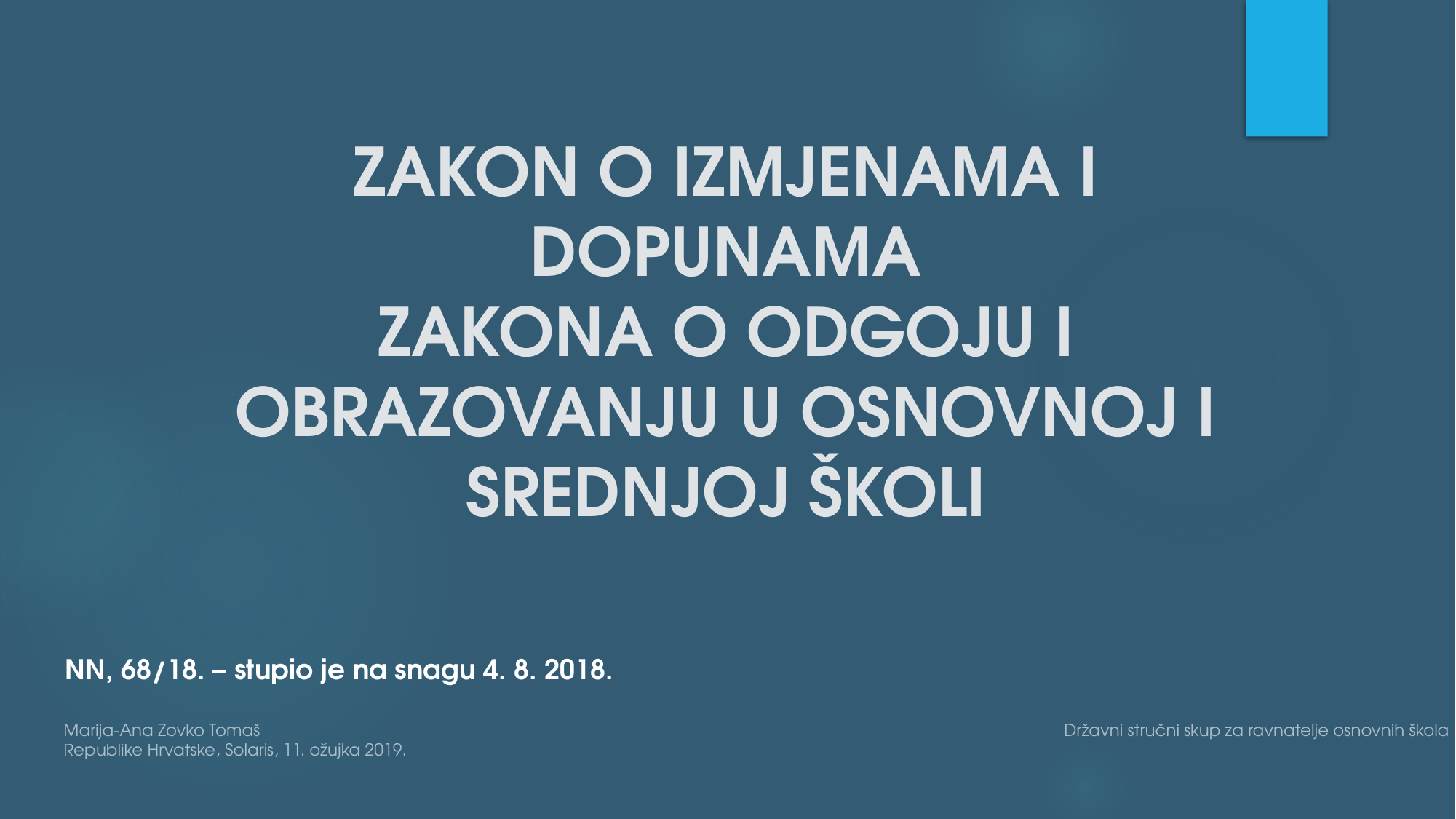

# ZAKON O IZMJENAMA I DOPUNAMA ZAKONA O ODGOJU I OBRAZOVANJU U OSNOVNOJ I SREDNJOJ ŠKOLI
NN, 68/18. – stupio je na snagu 4. 8. 2018.

Marija-Ana Zovko Tomaš 								    Državni stručni skup za ravnatelje osnovnih škola Republike Hrvatske, Solaris, 11. ožujka 2019.